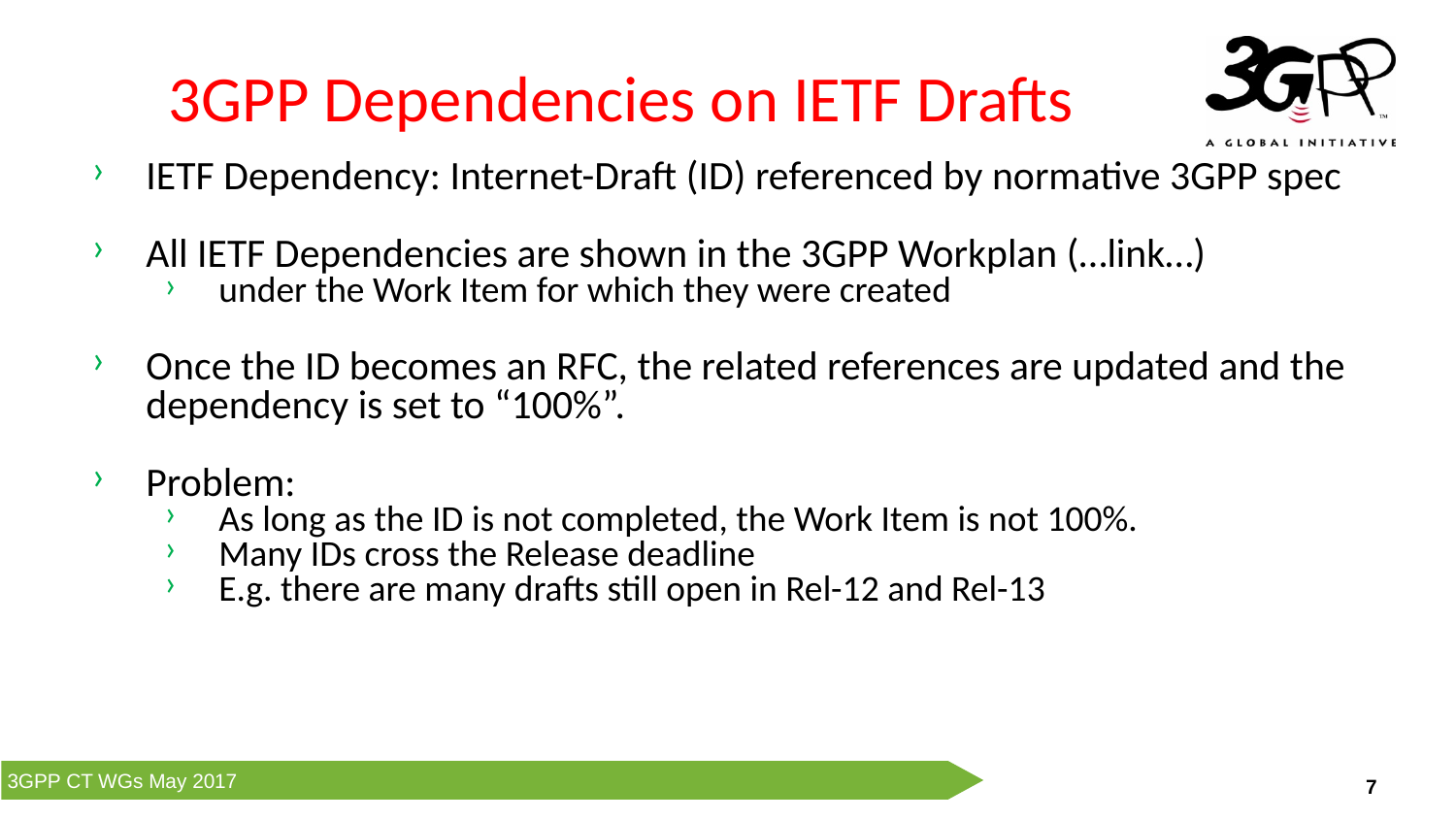

3GPP Dependencies on IETF Drafts
IETF Dependency: Internet-Draft (ID) referenced by normative 3GPP spec

All IETF Dependencies are shown in the 3GPP Workplan (…link…)
under the Work Item for which they were created

Once the ID becomes an RFC, the related references are updated and the dependency is set to “100%”.

Problem:
As long as the ID is not completed, the Work Item is not 100%.
Many IDs cross the Release deadline
E.g. there are many drafts still open in Rel-12 and Rel-13